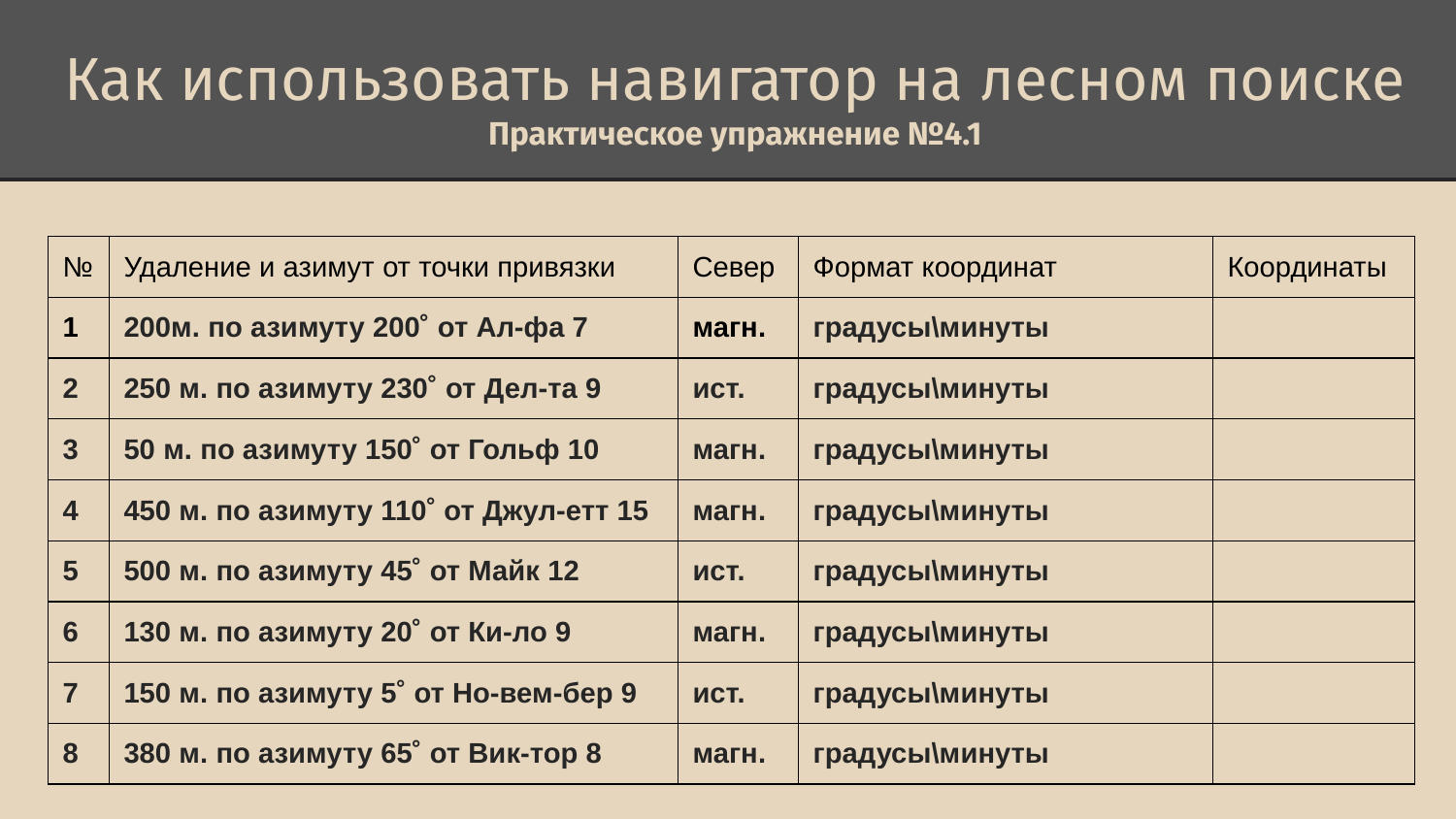

# Как использовать навигатор на лесном поиске
Практическое упражнение №4.1
| № | Удаление и азимут от точки привязки | Север | Формат координат | Координаты |
| --- | --- | --- | --- | --- |
| 1 | 200м. по азимуту 200˚ от Ал-фа 7 | магн. | градусы\минуты |  |
| 2 | 250 м. по азимуту 230˚ от Дел-та 9 | ист. | градусы\минуты |  |
| 3 | 50 м. по азимуту 150˚ от Гольф 10 | магн. | градусы\минуты |  |
| 4 | 450 м. по азимуту 110˚ от Джул-етт 15 | магн. | градусы\минуты |  |
| 5 | 500 м. по азимуту 45˚ от Майк 12 | ист. | градусы\минуты |  |
| 6 | 130 м. по азимуту 20˚ от Ки-ло 9 | магн. | градусы\минуты |  |
| 7 | 150 м. по азимуту 5˚ от Но-вем-бер 9 | ист. | градусы\минуты |  |
| 8 | 380 м. по азимуту 65˚ от Вик-тор 8 | магн. | градусы\минуты |  |